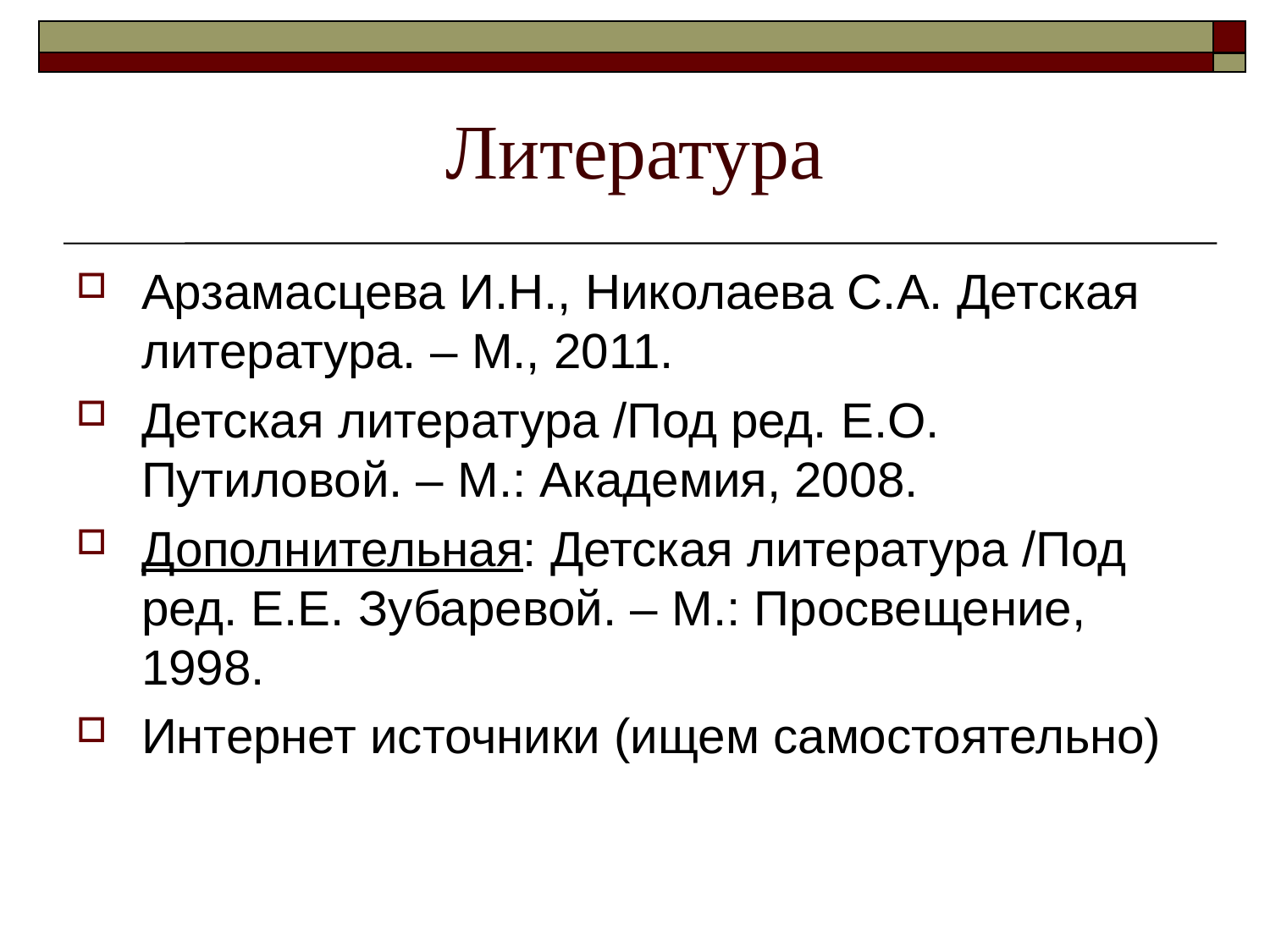

# Литература
Арзамасцева И.Н., Николаева С.А. Детская литература. – М., 2011.
Детская литература /Под ред. Е.О. Путиловой. – М.: Академия, 2008.
Дополнительная: Детская литература /Под ред. Е.Е. Зубаревой. – М.: Просвещение, 1998.
Интернет источники (ищем самостоятельно)